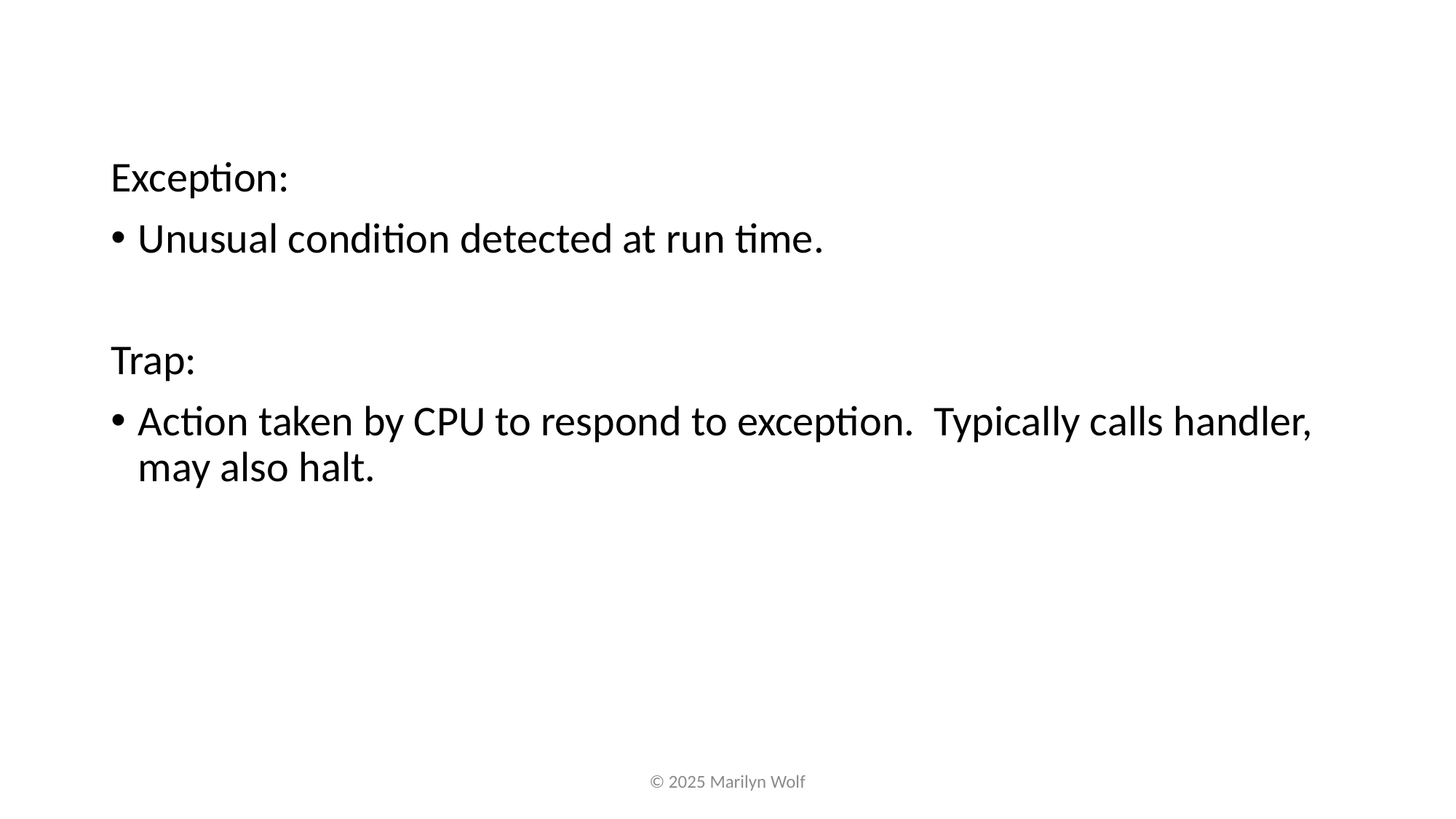

Exception:
Unusual condition detected at run time.

Trap:
Action taken by CPU to respond to exception.  Typically calls handler, may also halt.
© 2025 Marilyn Wolf